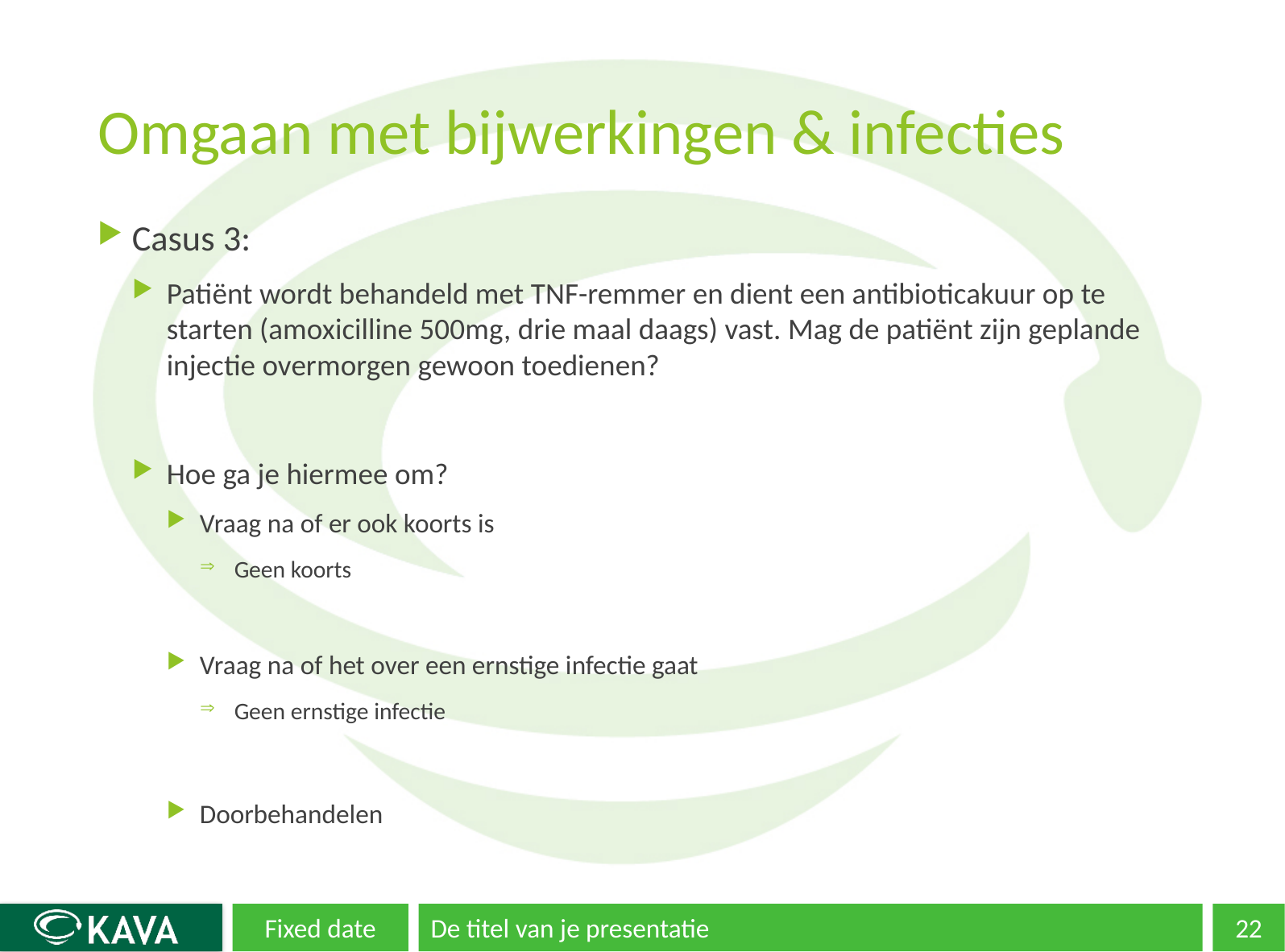

# Omgaan met bijwerkingen & infecties
Casus 3:
Patiënt wordt behandeld met TNF-remmer en dient een antibioticakuur op te starten (amoxicilline 500mg, drie maal daags) vast. Mag de patiënt zijn geplande injectie overmorgen gewoon toedienen?

Hoe ga je hiermee om?
Vraag na of er ook koorts is
Geen koorts

Vraag na of het over een ernstige infectie gaat
Geen ernstige infectie

Doorbehandelen

Fixed date
De titel van je presentatie
22